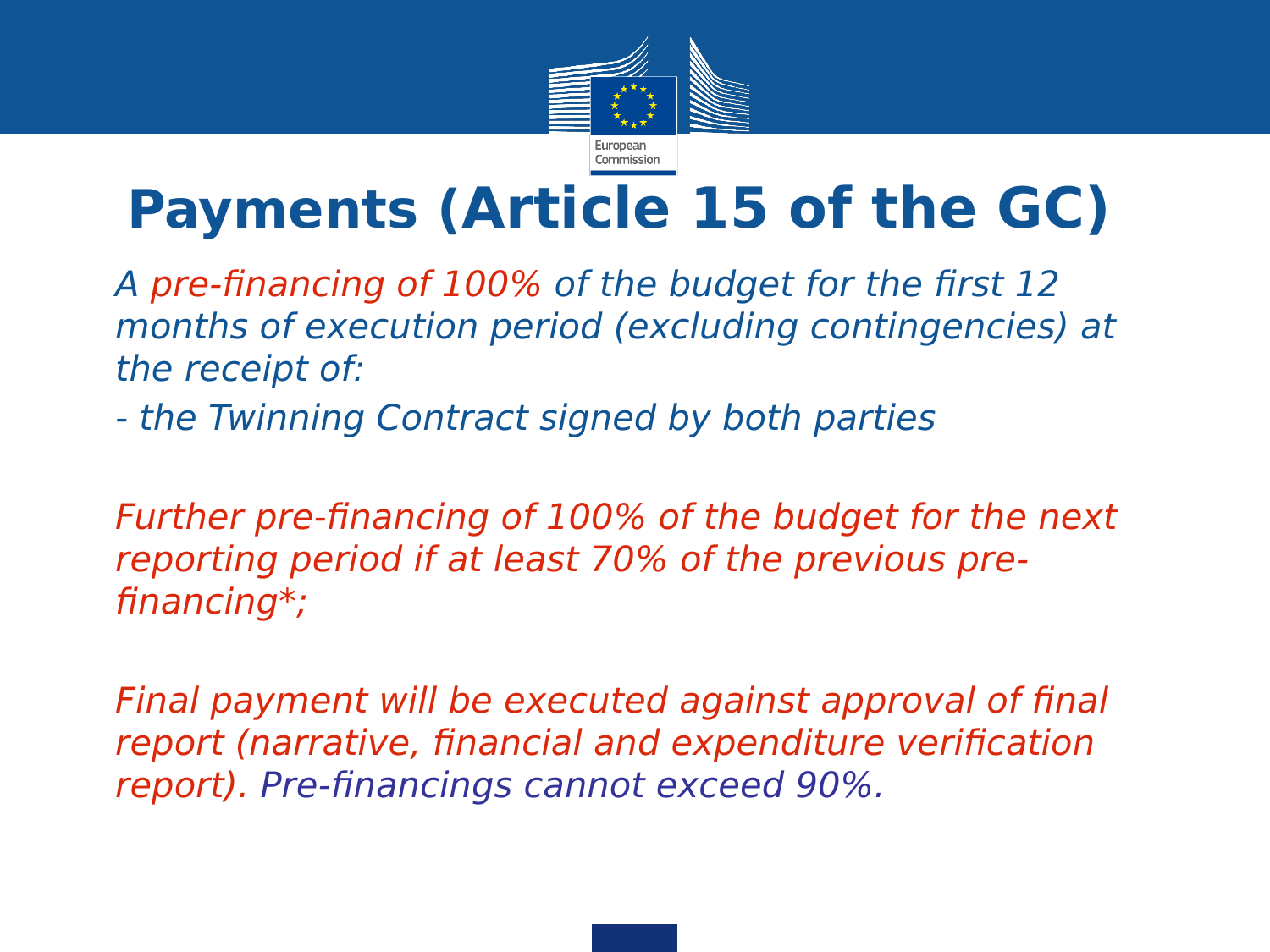

# Payments (Article 15 of the GC)

A pre-financing of 100% of the budget for the first 12 months of execution period (excluding contingencies) at the receipt of:
- the Twinning Contract signed by both parties

Further pre-financing of 100% of the budget for the next reporting period if at least 70% of the previous pre-financing*;

Final payment will be executed against approval of final report (narrative, financial and expenditure verification report). Pre-financings cannot exceed 90%.